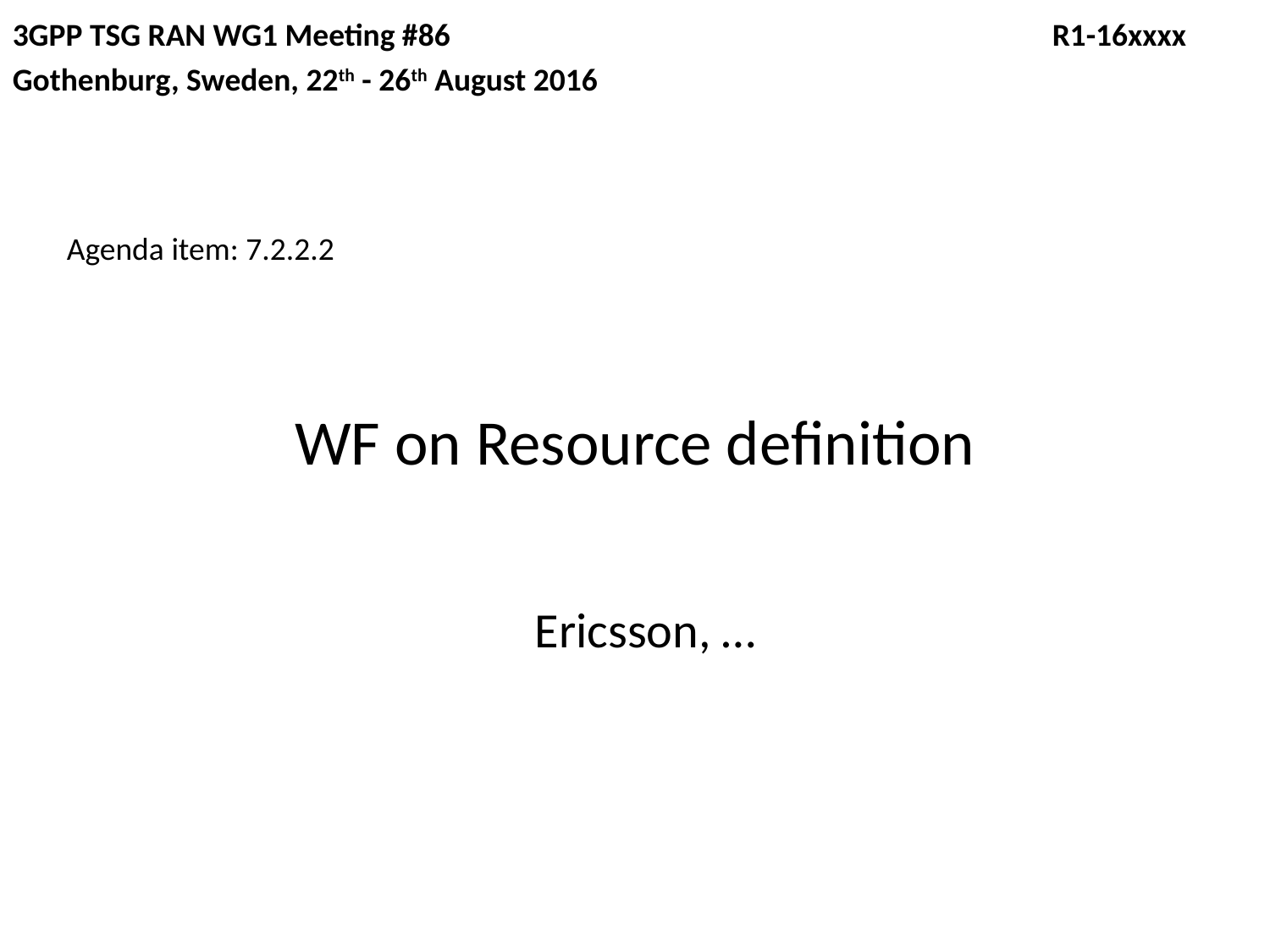

3GPP TSG RAN WG1 Meeting #86				                     R1-16xxxx
Gothenburg, Sweden, 22th - 26th August 2016
Agenda item: 7.2.2.2
# WF on Resource definition
Ericsson, …